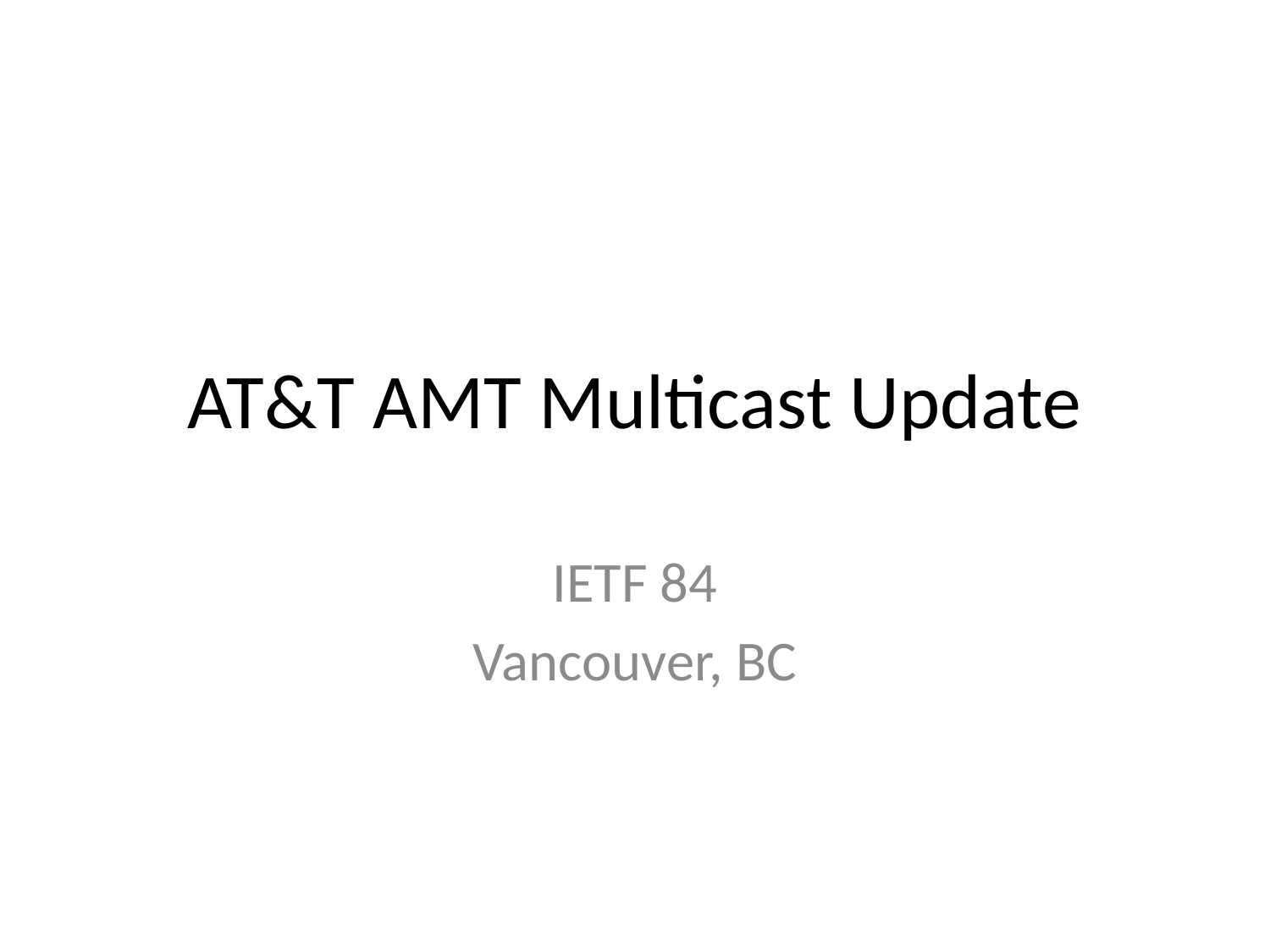

# AT&T AMT Multicast Update
IETF 84
Vancouver, BC